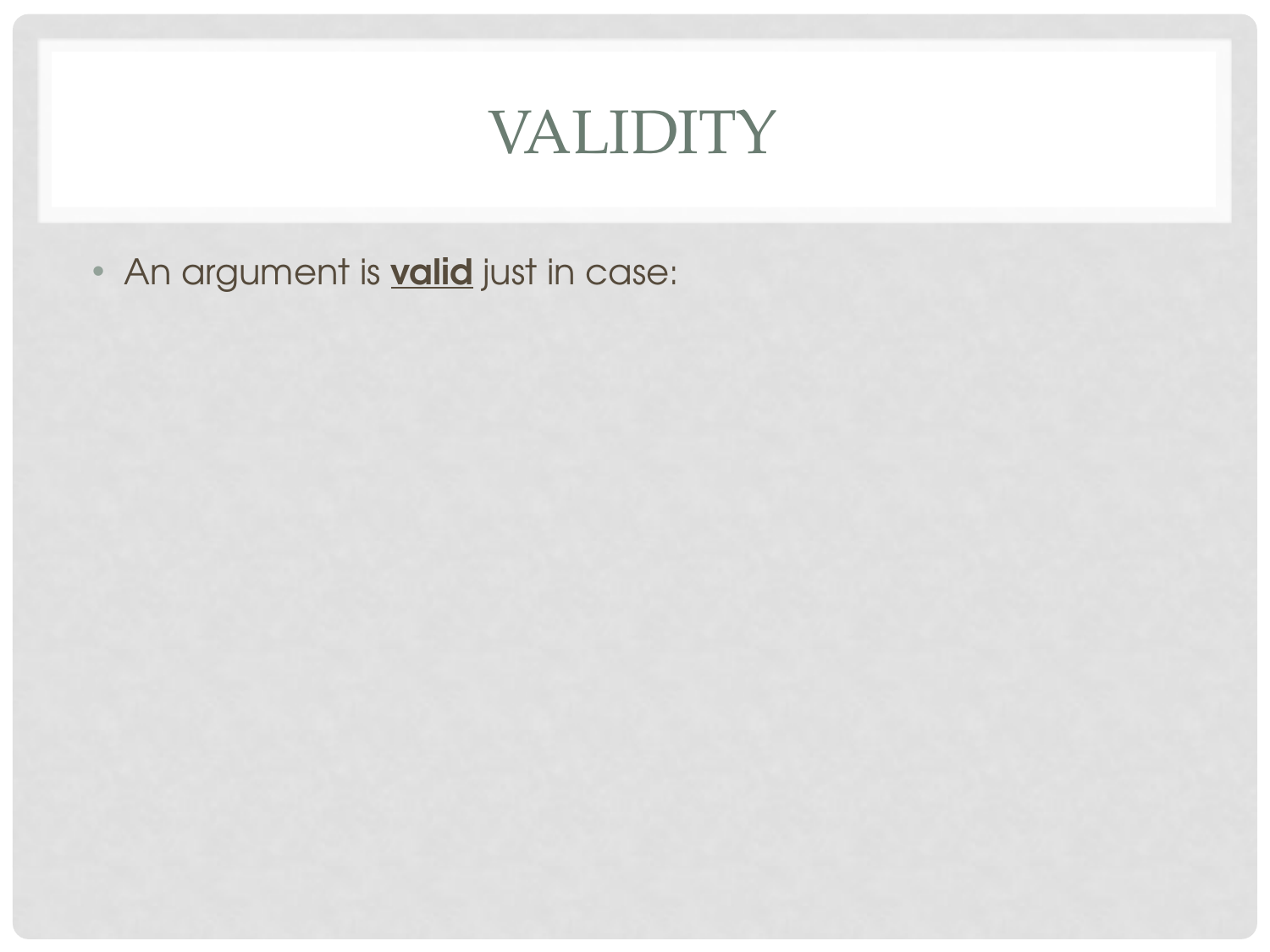

# Validity
An argument is valid just in case: